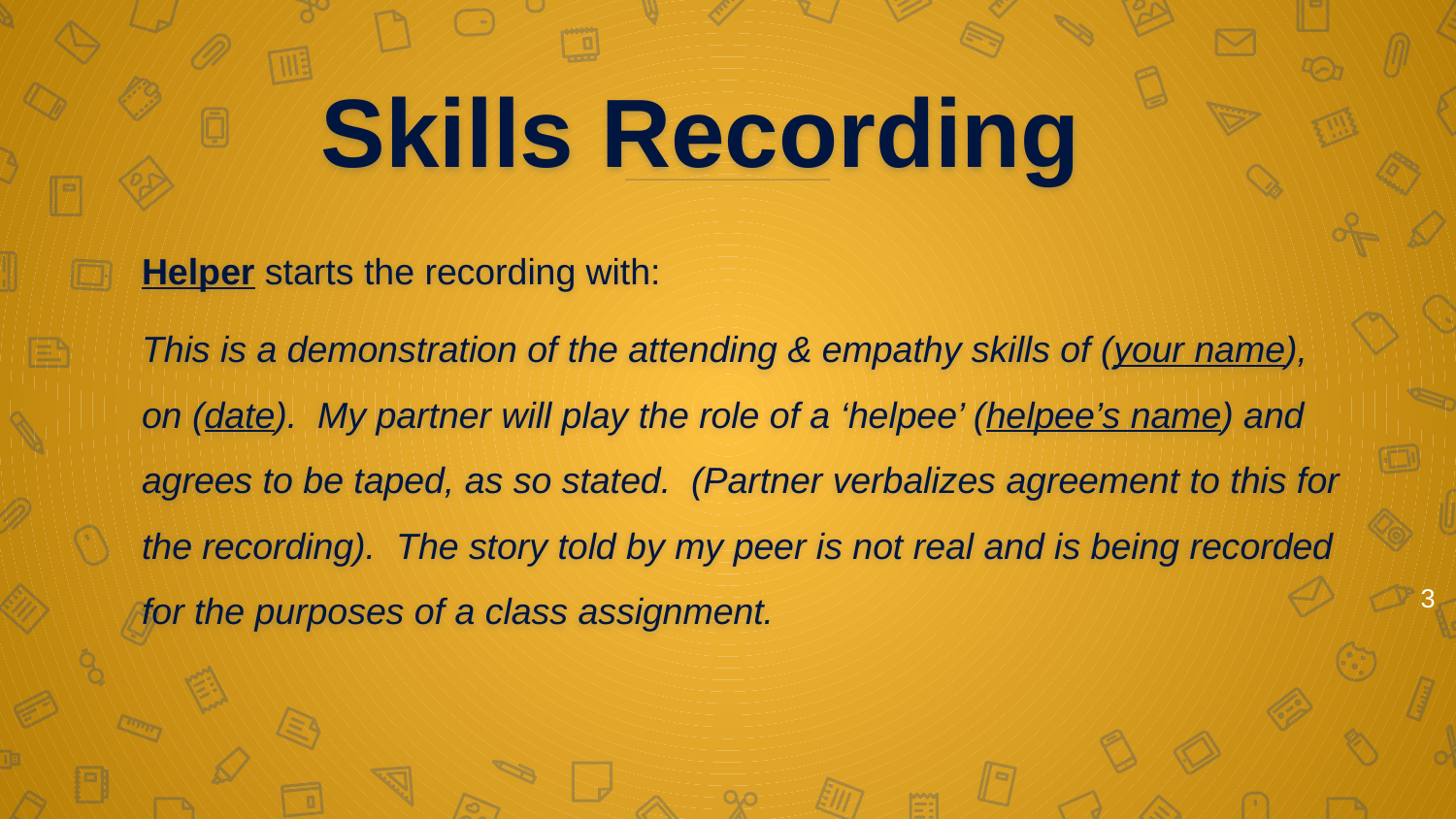

# Skills Recording
Helper starts the recording with:
This is a demonstration of the attending & empathy skills of (your name), on (date).  My partner will play the role of a ‘helpee’ (helpee’s name) and agrees to be taped, as so stated.  (Partner verbalizes agreement to this for the recording).  The story told by my peer is not real and is being recorded for the purposes of a class assignment.
3